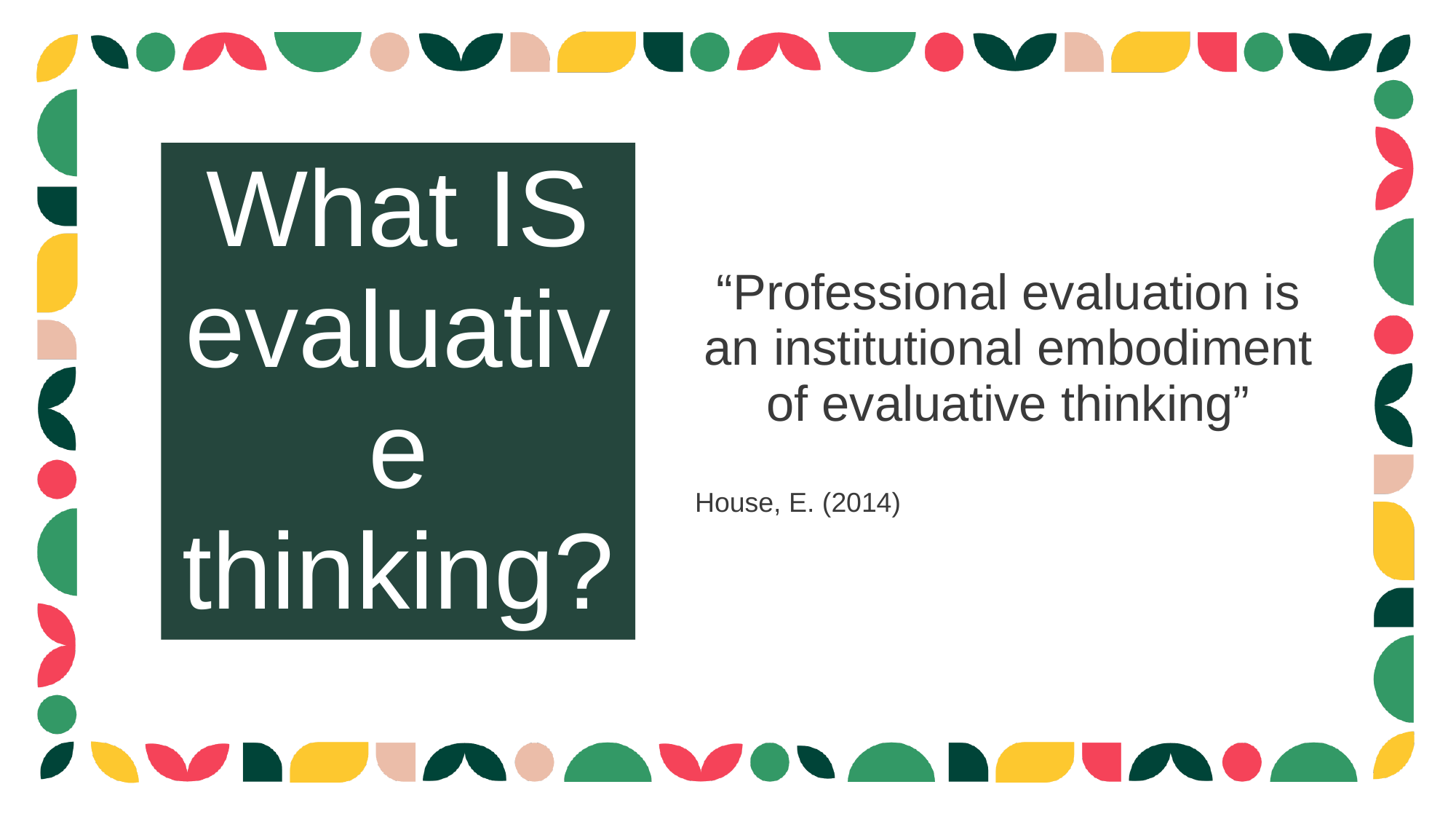

What IS evaluative thinking?
“Professional evaluation is an institutional embodiment of evaluative thinking”

House, E. (2014)